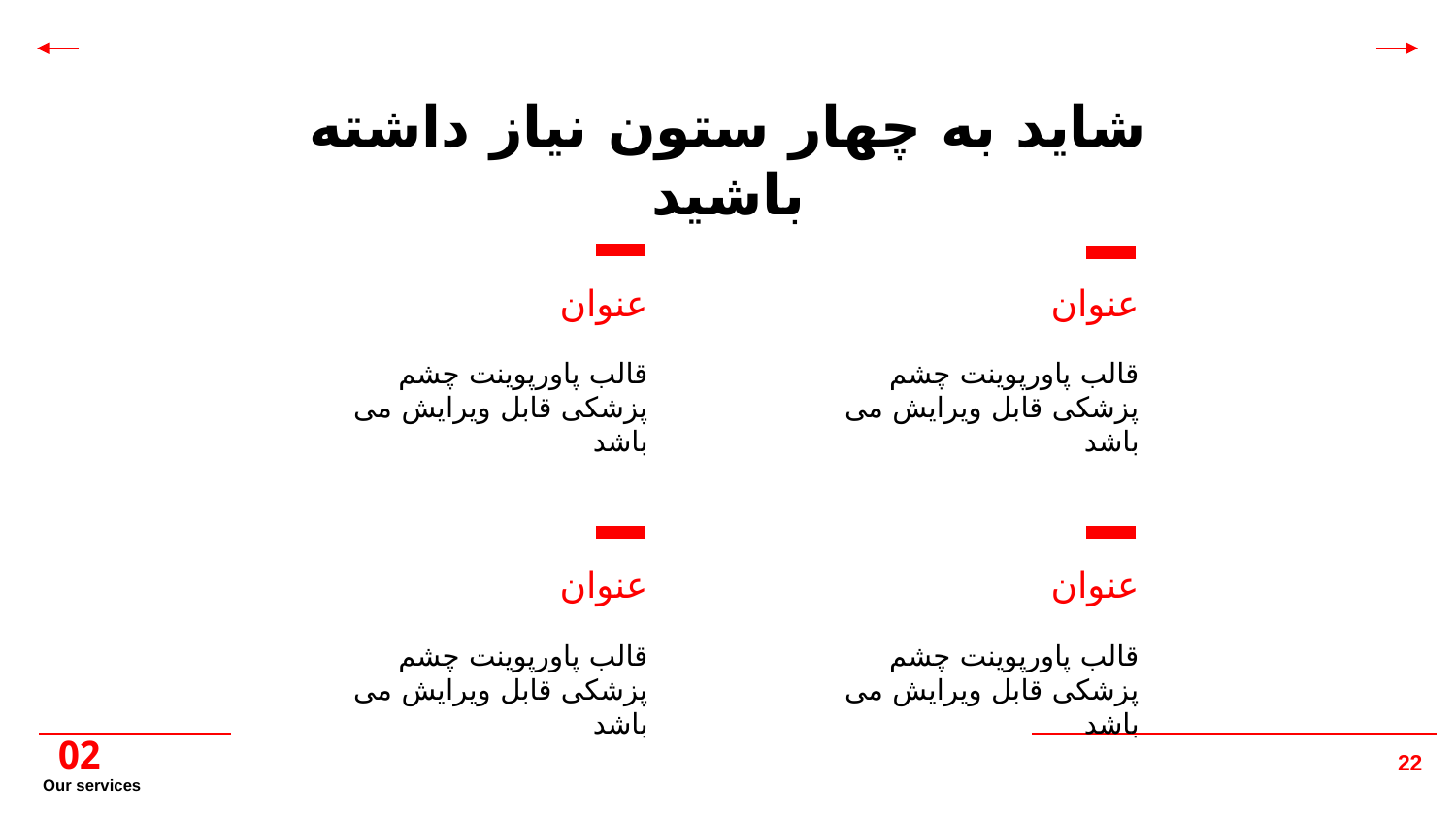

شاید به چهار ستون نیاز داشته باشید
عنوان
عنوان
قالب پاورپوینت چشم پزشکی قابل ویرایش می باشد
قالب پاورپوینت چشم پزشکی قابل ویرایش می باشد
عنوان
عنوان
قالب پاورپوینت چشم پزشکی قابل ویرایش می باشد
قالب پاورپوینت چشم پزشکی قابل ویرایش می باشد
02
# Our services